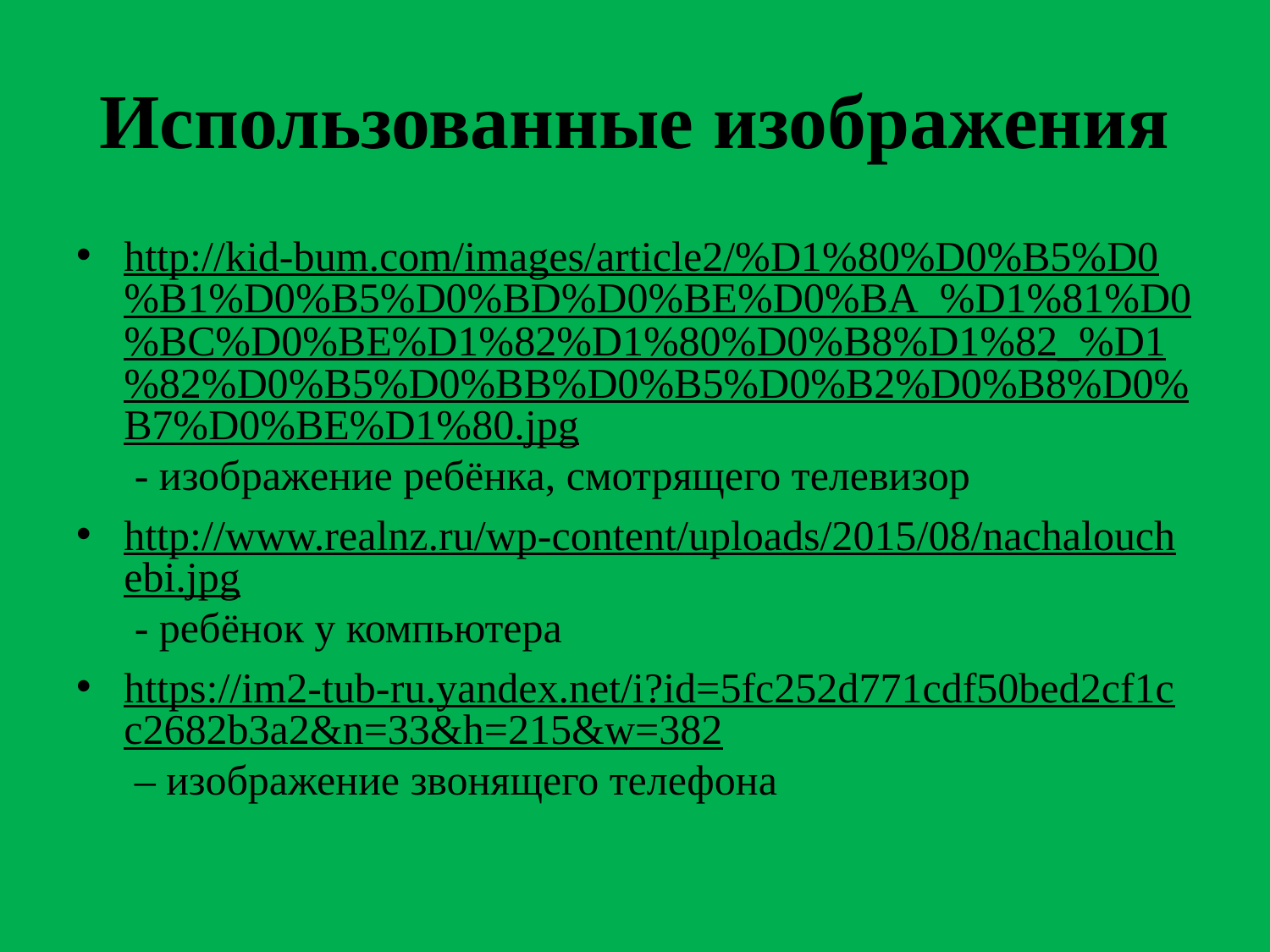

# Использованные изображения
http://kid-bum.com/images/article2/%D1%80%D0%B5%D0%B1%D0%B5%D0%BD%D0%BE%D0%BA_%D1%81%D0%BC%D0%BE%D1%82%D1%80%D0%B8%D1%82_%D1%82%D0%B5%D0%BB%D0%B5%D0%B2%D0%B8%D0%B7%D0%BE%D1%80.jpg - изображение ребёнка, смотрящего телевизор
http://www.realnz.ru/wp-content/uploads/2015/08/nachalouchebi.jpg - ребёнок у компьютера
https://im2-tub-ru.yandex.net/i?id=5fc252d771cdf50bed2cf1cc2682b3a2&n=33&h=215&w=382 – изображение звонящего телефона